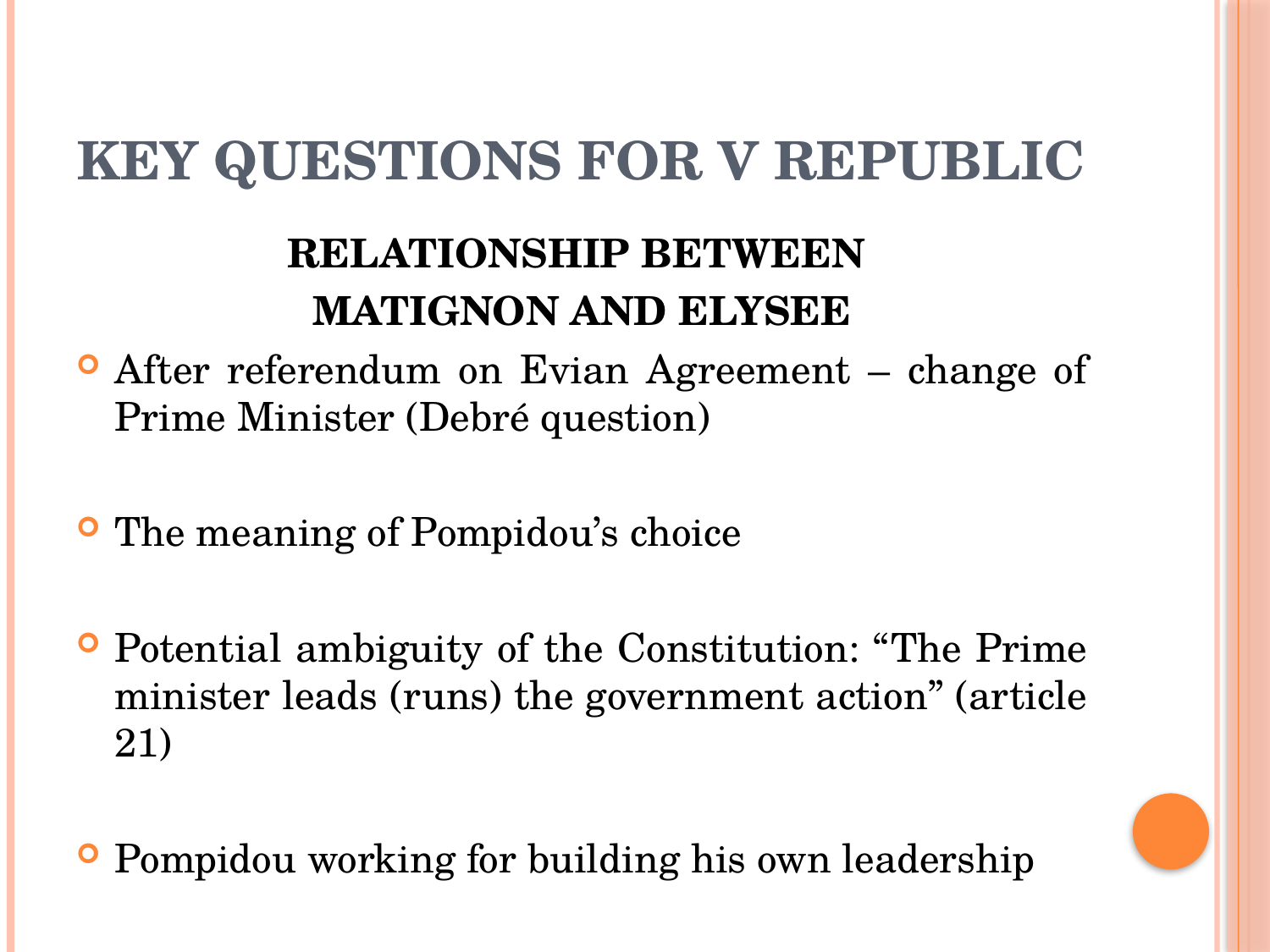

# KEY QUESTIONS FOR V REPUBLIC
RELATIONSHIP BETWEEN
MATIGNON AND ELYSEE
After referendum on Evian Agreement – change of Prime Minister (Debré question)

The meaning of Pompidou’s choice

Potential ambiguity of the Constitution: “The Prime minister leads (runs) the government action” (article 21)

Pompidou working for building his own leadership